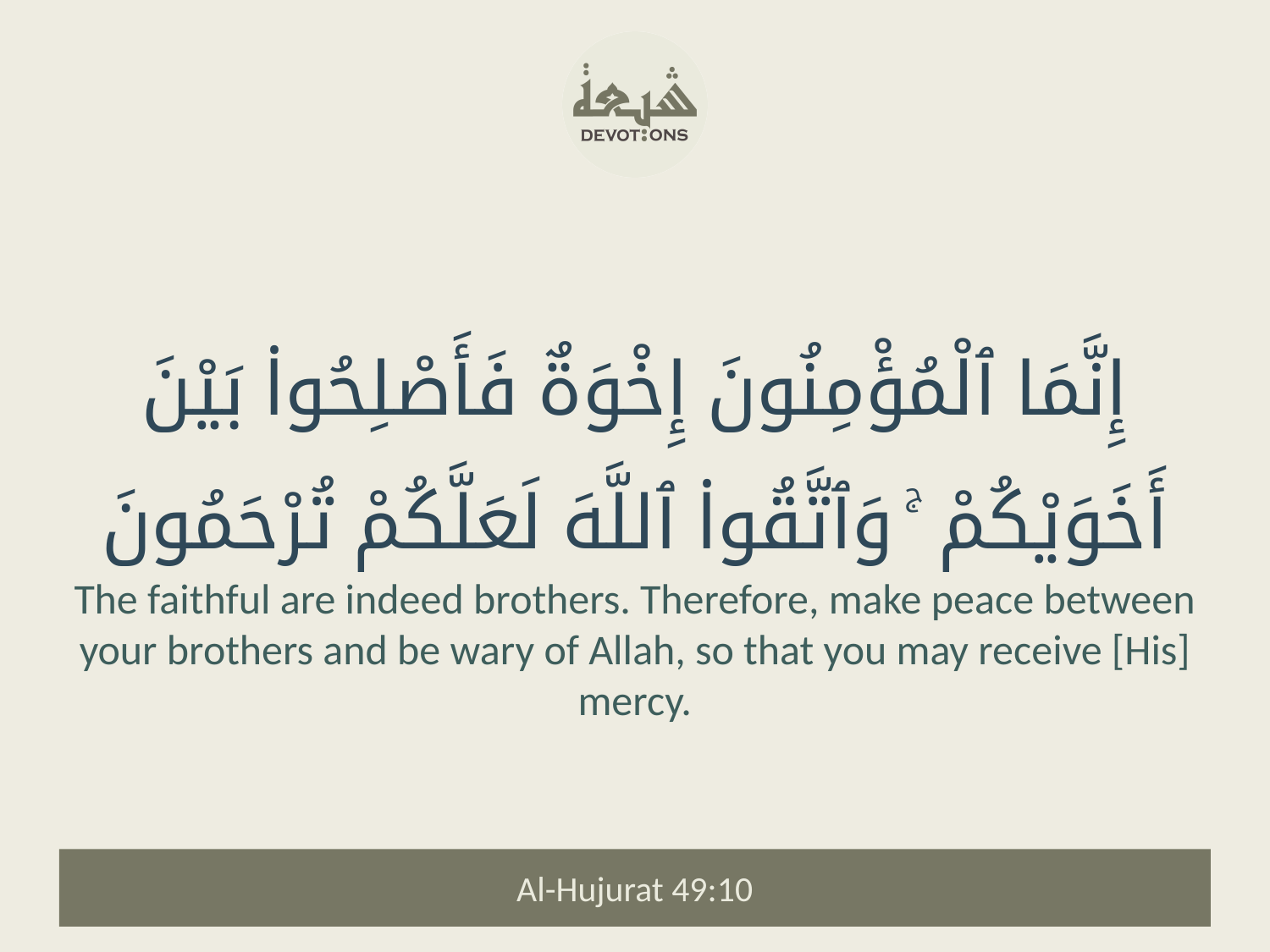

إِنَّمَا ٱلْمُؤْمِنُونَ إِخْوَةٌ فَأَصْلِحُوا۟ بَيْنَ أَخَوَيْكُمْ ۚ وَٱتَّقُوا۟ ٱللَّهَ لَعَلَّكُمْ تُرْحَمُونَ
The faithful are indeed brothers. Therefore, make peace between your brothers and be wary of Allah, so that you may receive [His] mercy.
Al-Hujurat 49:10